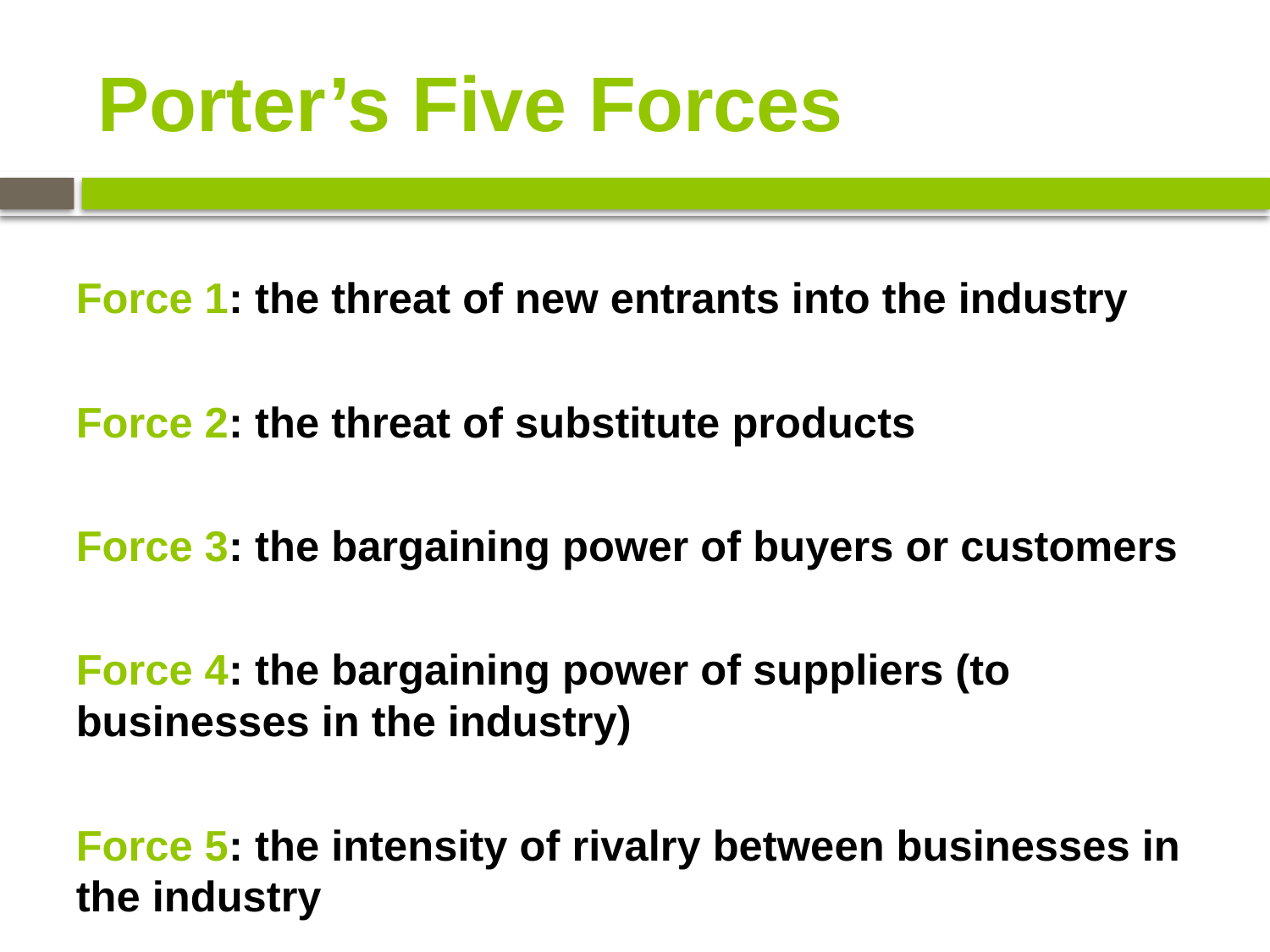

# Porter’s Five Forces
Force 1: the threat of new entrants into the industry

Force 2: the threat of substitute products

Force 3: the bargaining power of buyers or customers

Force 4: the bargaining power of suppliers (to businesses in the industry)

Force 5: the intensity of rivalry between businesses in the industry